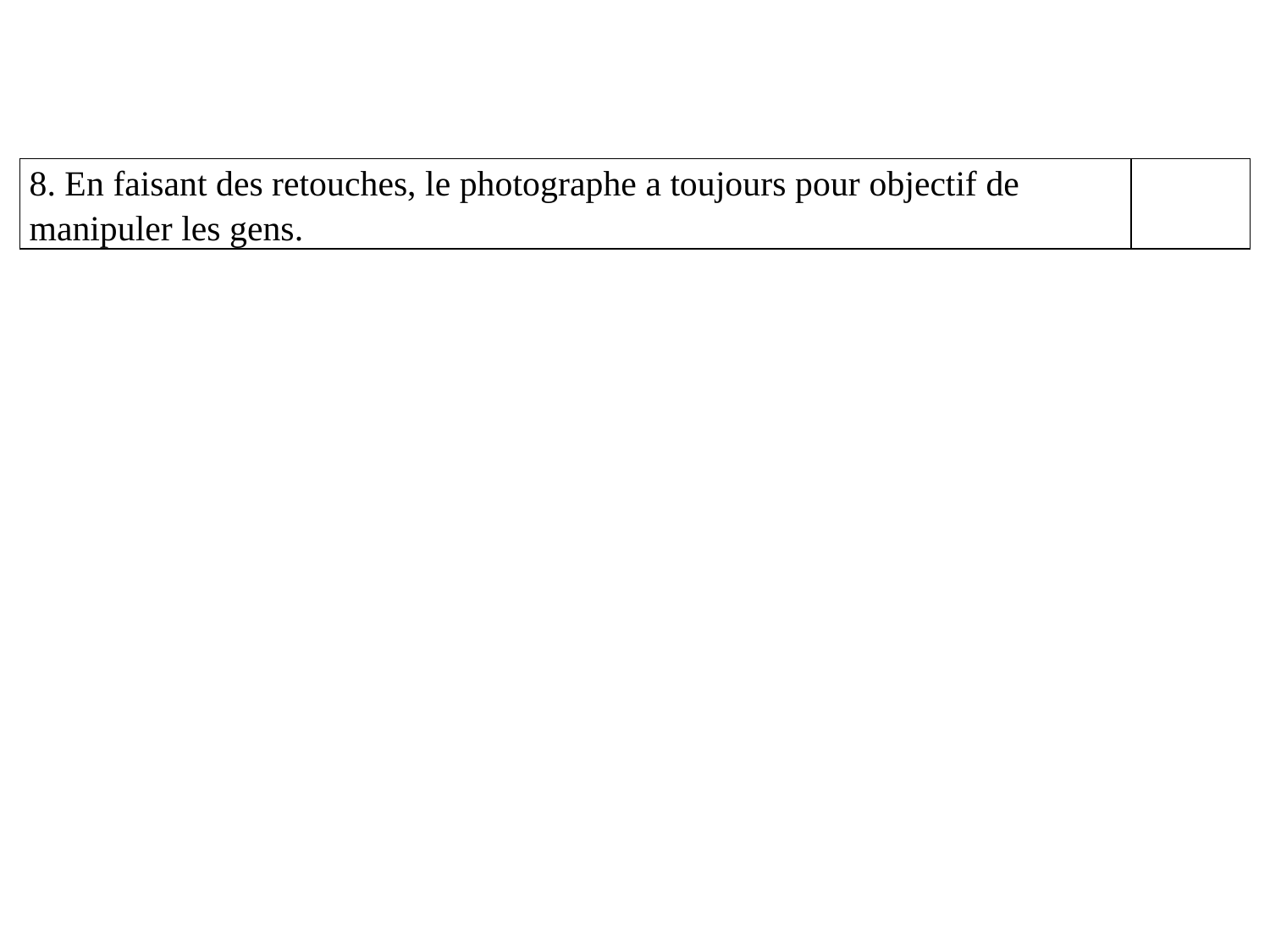

| 8. En faisant des retouches, le photographe a toujours pour objectif de manipuler les gens. |  |
| --- | --- |